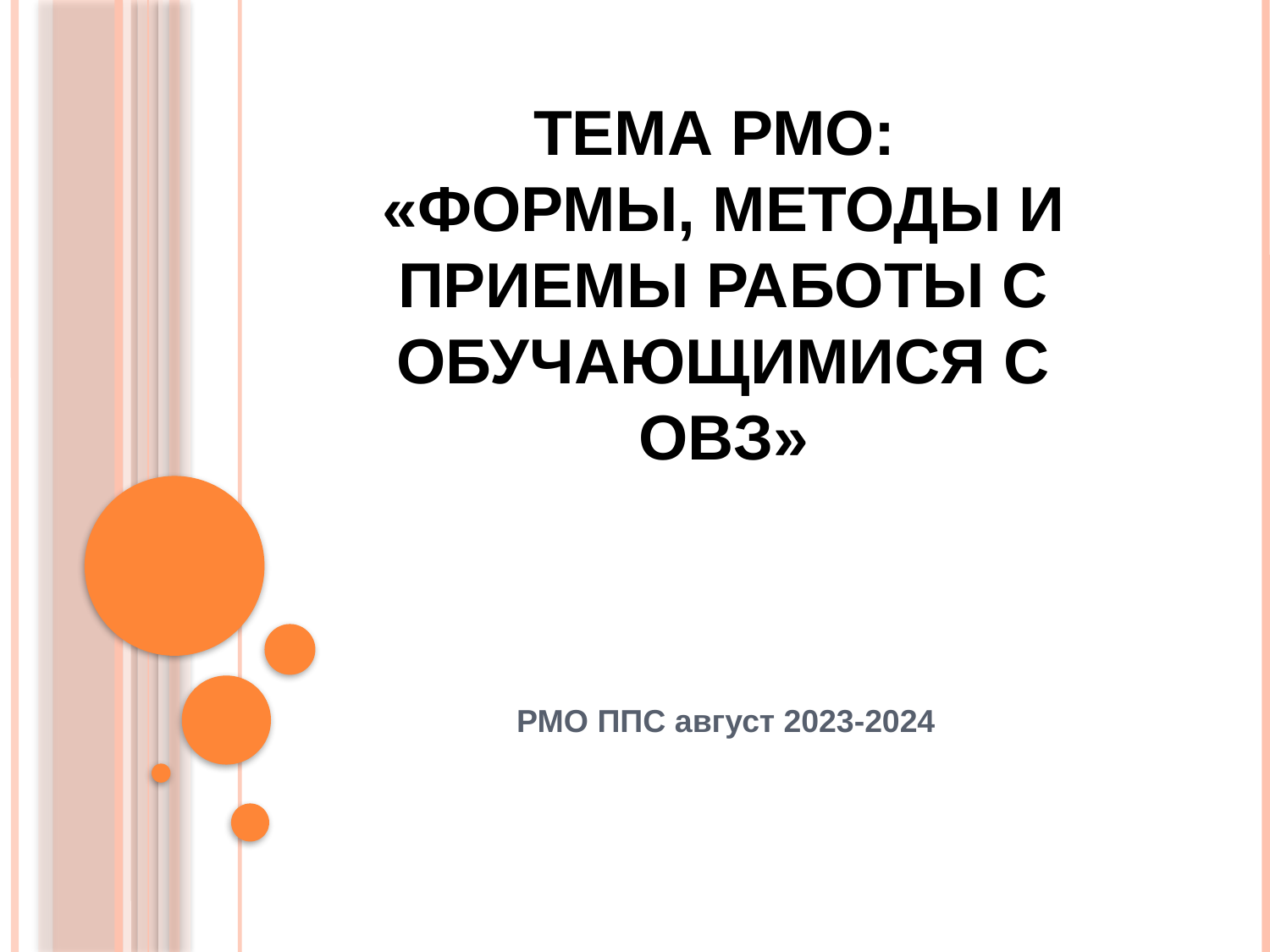

# Тема РМО: «Формы, методы и приемы работы с обучающимися с ОВЗ»
                     РМО ППС август 2023-2024